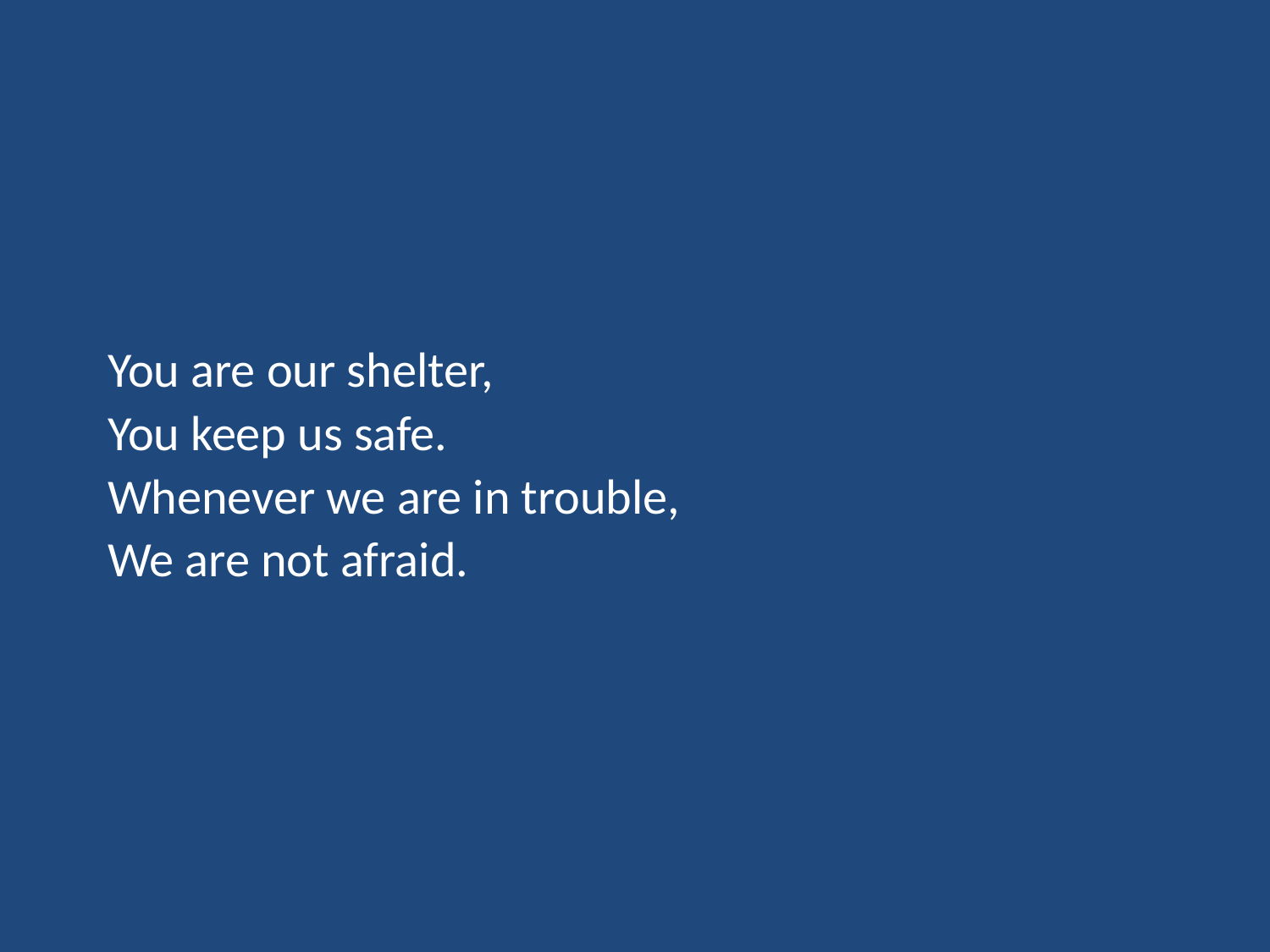

You are our shelter,
You keep us safe.
Whenever we are in trouble,
We are not afraid.